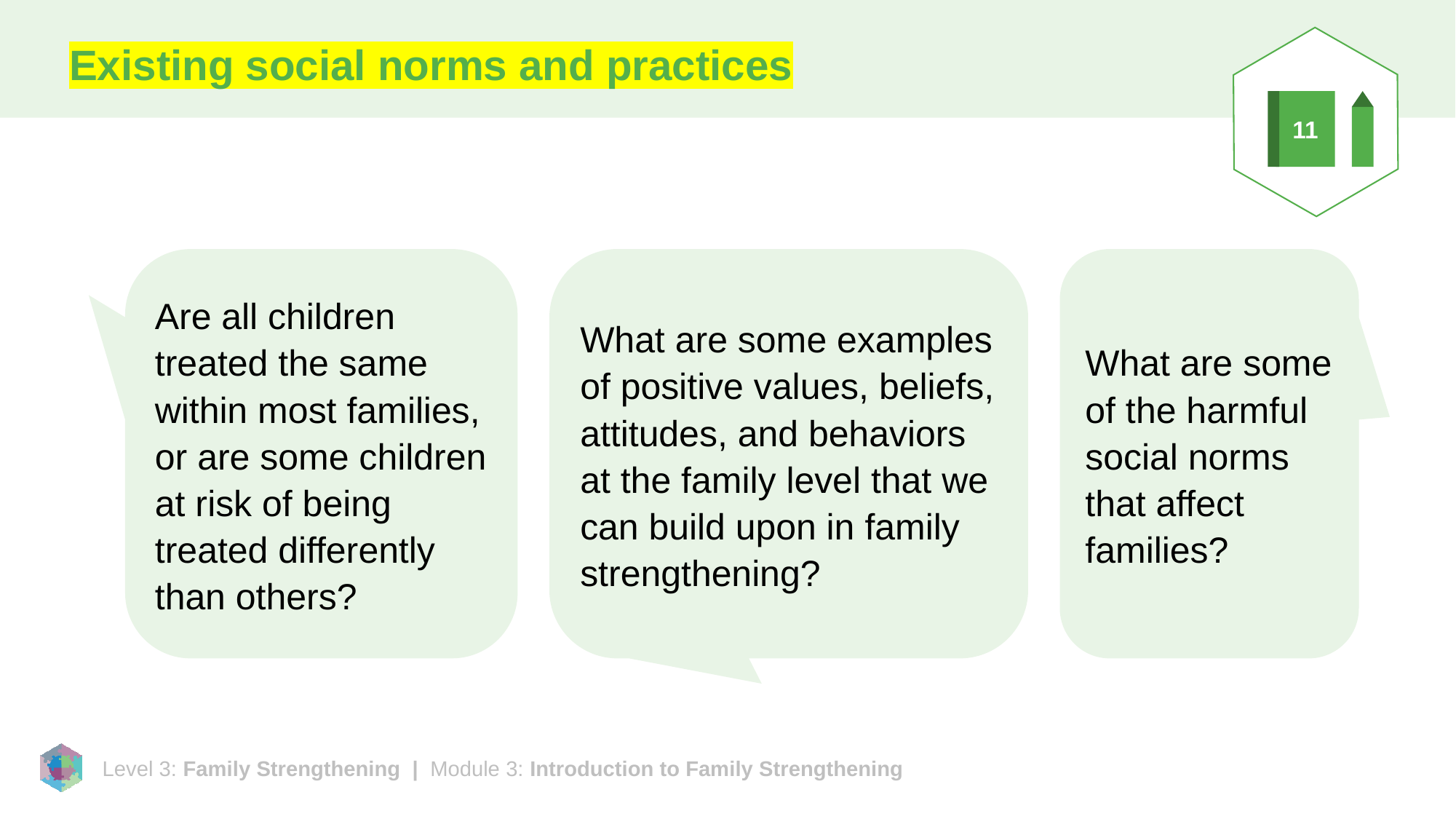

# Existing social norms and practices

11

Are all children treated the same within most families, or are some children at risk of being treated differently than others?
What are some examples of positive values, beliefs, attitudes, and behaviors at the family level that we can build upon in family strengthening?
What are some of the harmful social norms that affect families?